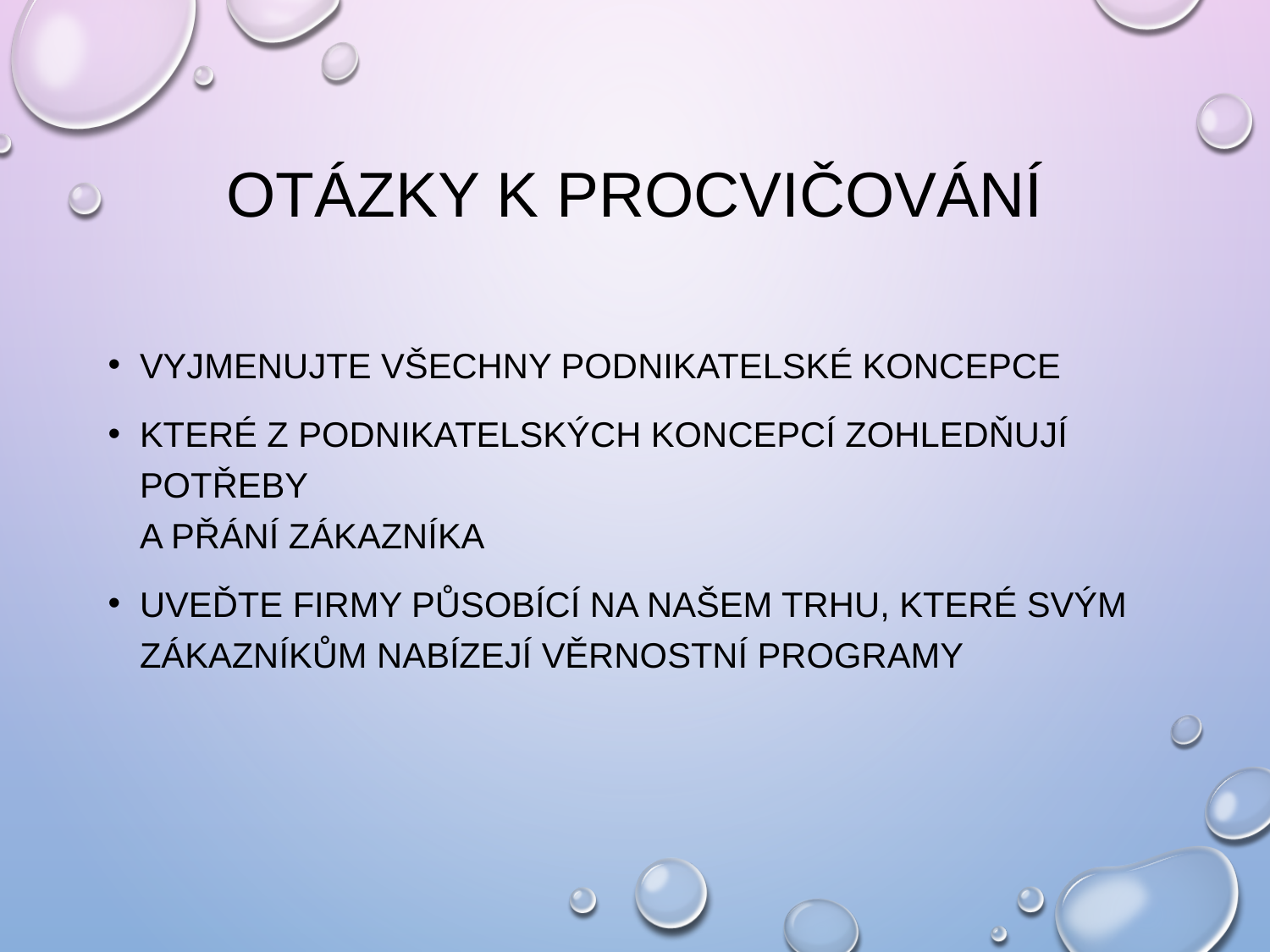

# Otázky k procvičování
Vyjmenujte všechny podnikatelské koncepce
Které z podnikatelských koncepcí zohledňují potřeby
a přání zákazníka
Uveďte firmy působící na našem trhu, které svým zákazníkům nabízejí věrnostní programy